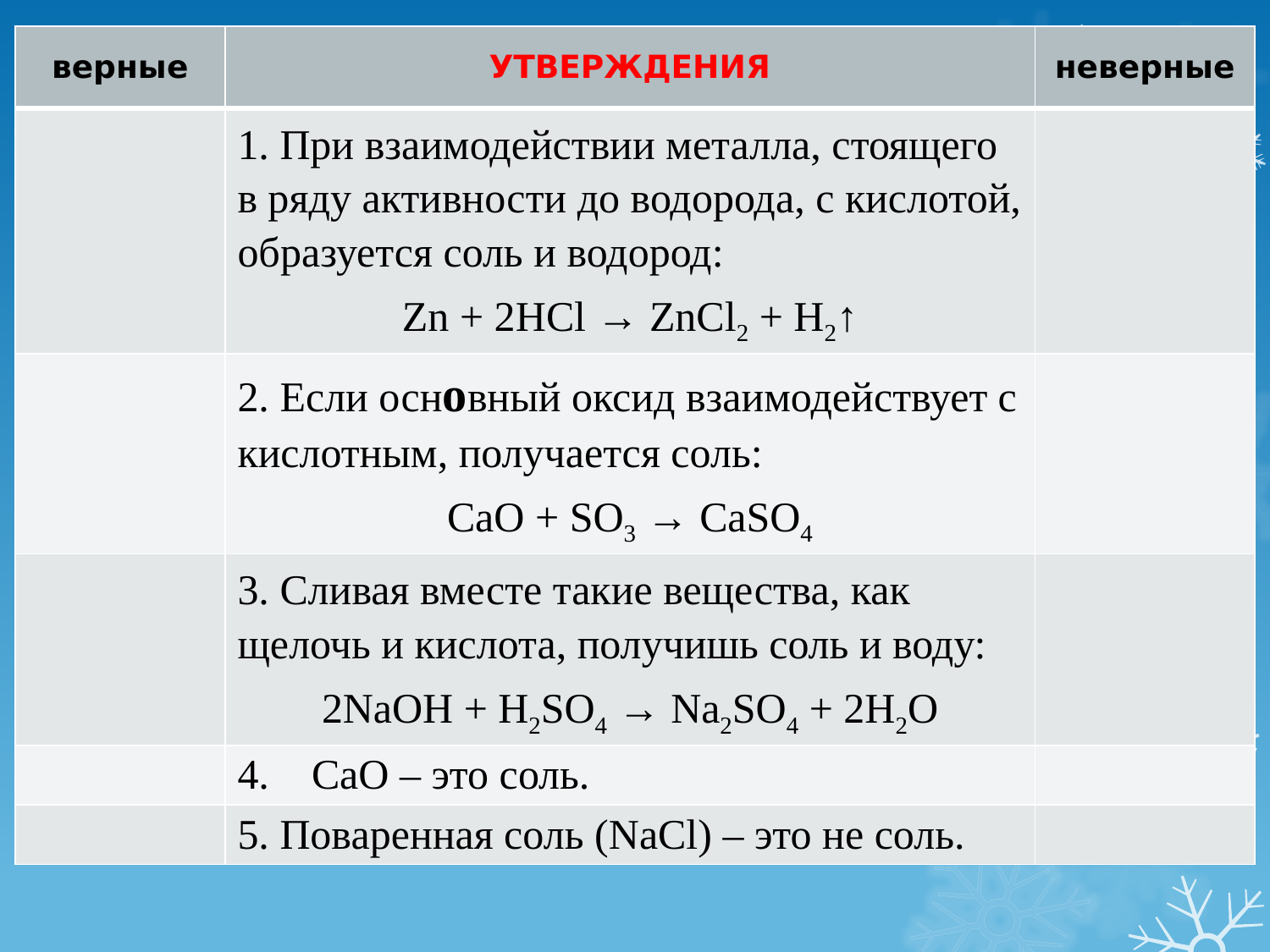

| верные | УТВЕРЖДЕНИЯ | неверные |
| --- | --- | --- |
|  | 1. При взаимодействии металла, стоящего в ряду активности до водорода, с кислотой, образуется соль и водород: Zn + 2HCl → ZnCl2 + Н2↑ |  |
|  | 2. Если основный оксид взаимодействует с кислотным, получается соль: СаО + SO3 → CaSO4 |  |
|  | 3. Сливая вместе такие вещества, как щелочь и кислота, получишь соль и воду: 2NaOH + H2SO4 → Na2SO4 + 2H2O |  |
|  | 4. СаО – это соль. |  |
|  | 5. Поваренная соль (NaCl) – это не соль. |  |